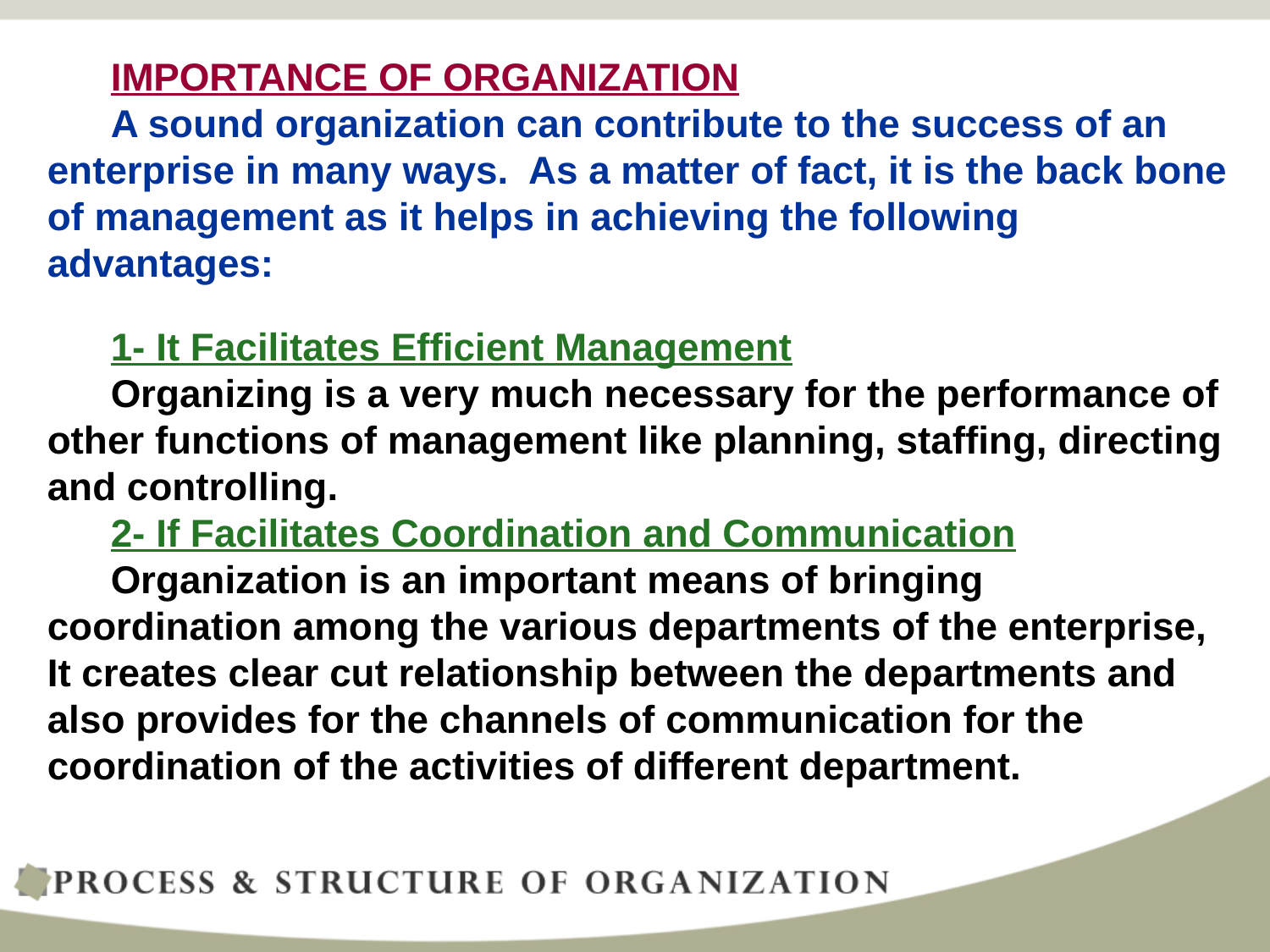

IMPORTANCE OF ORGANIZATION
A sound organization can contribute to the success of an enterprise in many ways.  As a matter of fact, it is the back bone of management as it helps in achieving the following advantages:
1- It Facilitates Efficient Management
Organizing is a very much necessary for the performance of other functions of management like planning, staffing, directing and controlling.
2- If Facilitates Coordination and Communication
Organization is an important means of bringing coordination among the various departments of the enterprise, It creates clear cut relationship between the departments and also provides for the channels of communication for the coordination of the activities of different department.